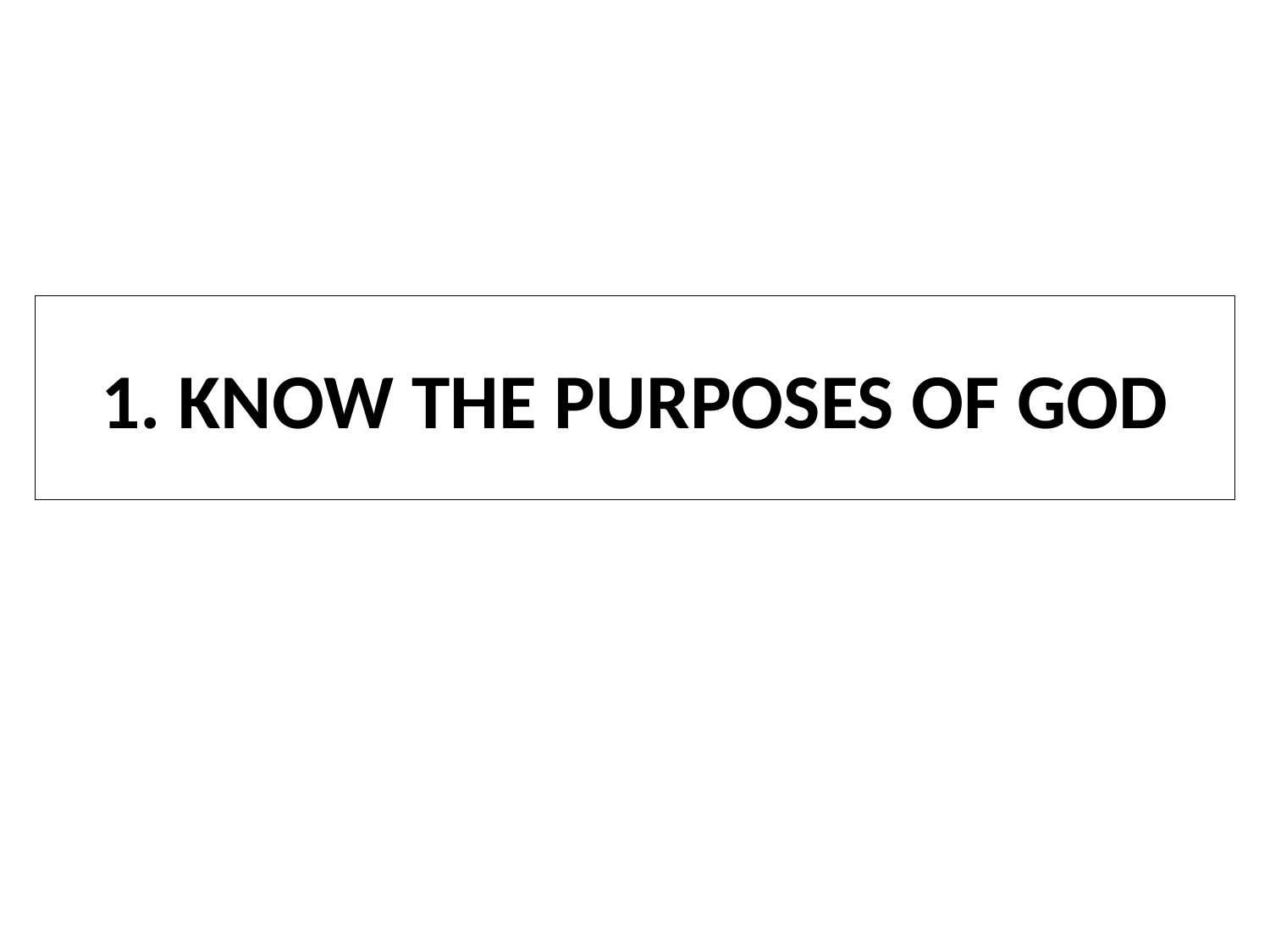

# 1. KNOW THE PURPOSES OF GOD